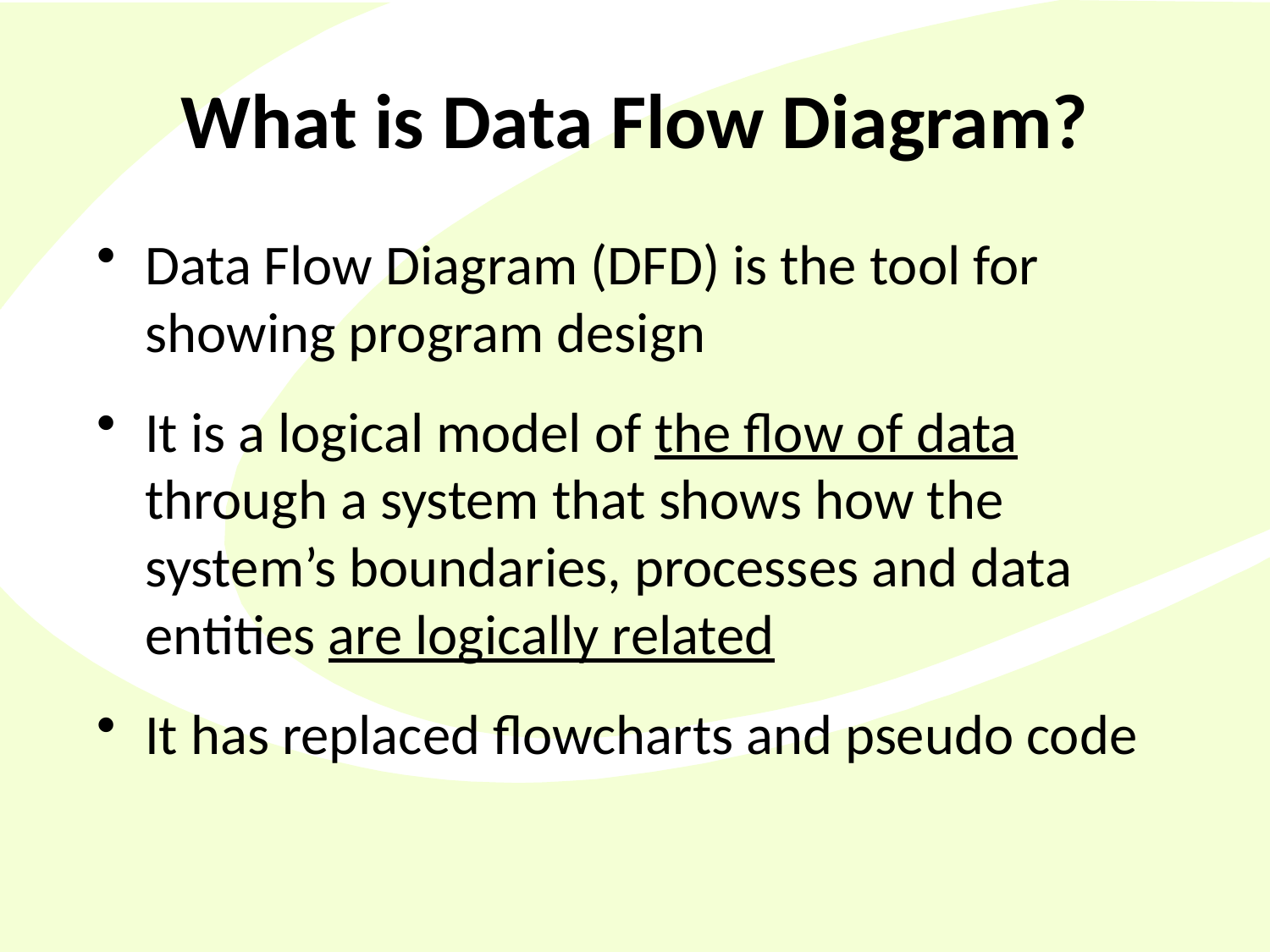

# What is Data Flow Diagram?
Data Flow Diagram (DFD) is the tool for showing program design
It is a logical model of the flow of data through a system that shows how the system’s boundaries, processes and data entities are logically related
It has replaced flowcharts and pseudo code